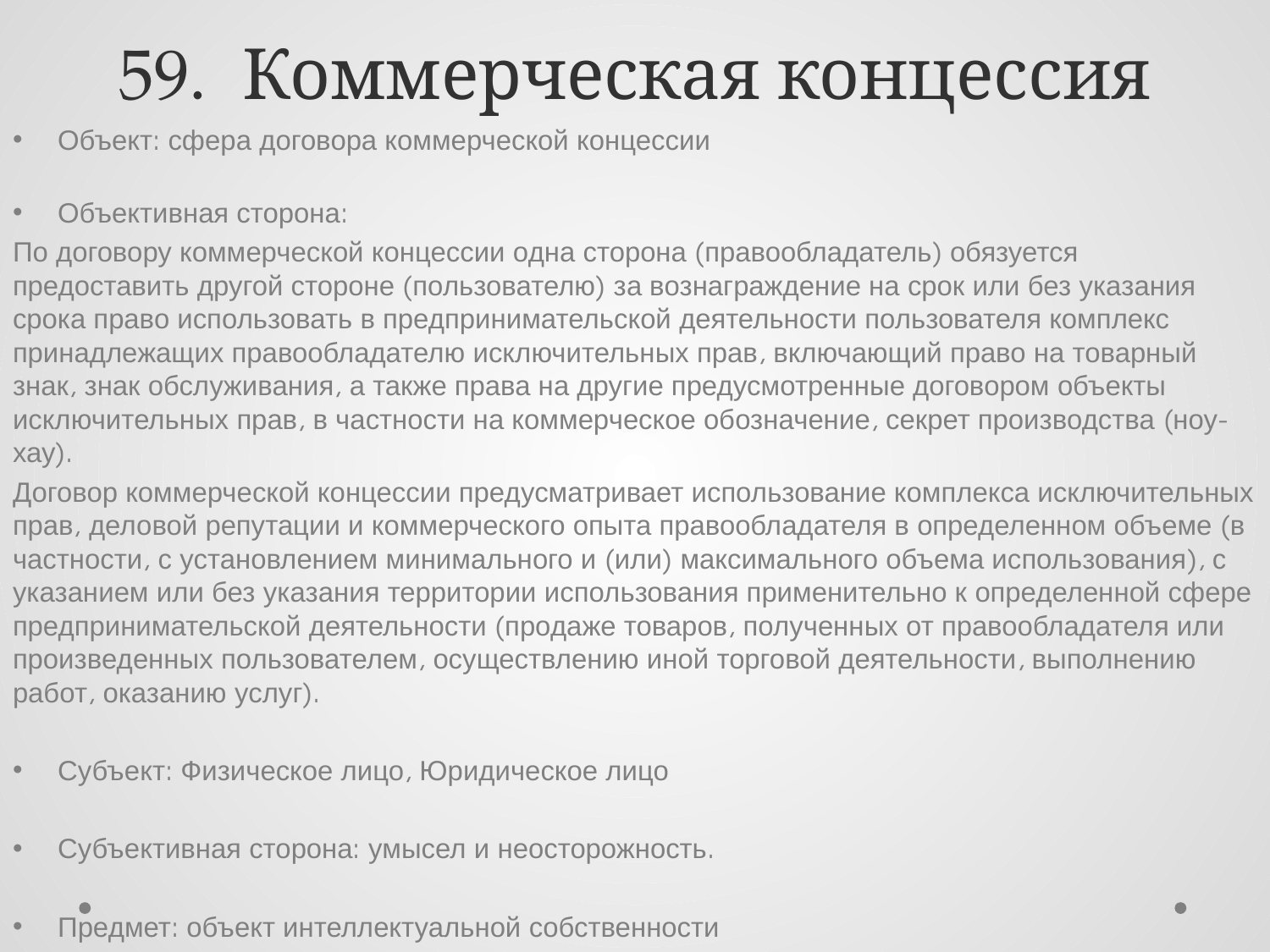

# 59.  Коммерческая концессия
Объект: сфера договора коммерческой концессии
Объективная сторона:
По договору коммерческой концессии одна сторона (правообладатель) обязуется предоставить другой стороне (пользователю) за вознаграждение на срок или без указания срока право использовать в предпринимательской деятельности пользователя комплекс принадлежащих правообладателю исключительных прав, включающий право на товарный знак, знак обслуживания, а также права на другие предусмотренные договором объекты исключительных прав, в частности на коммерческое обозначение, секрет производства (ноу-хау).
Договор коммерческой концессии предусматривает использование комплекса исключительных прав, деловой репутации и коммерческого опыта правообладателя в определенном объеме (в частности, с установлением минимального и (или) максимального объема использования), с указанием или без указания территории использования применительно к определенной сфере предпринимательской деятельности (продаже товаров, полученных от правообладателя или произведенных пользователем, осуществлению иной торговой деятельности, выполнению работ, оказанию услуг).

Субъект: Физическое лицо, Юридическое лицо

Субъективная сторона: умысел и неосторожность.

Предмет: объект интеллектуальной собственности